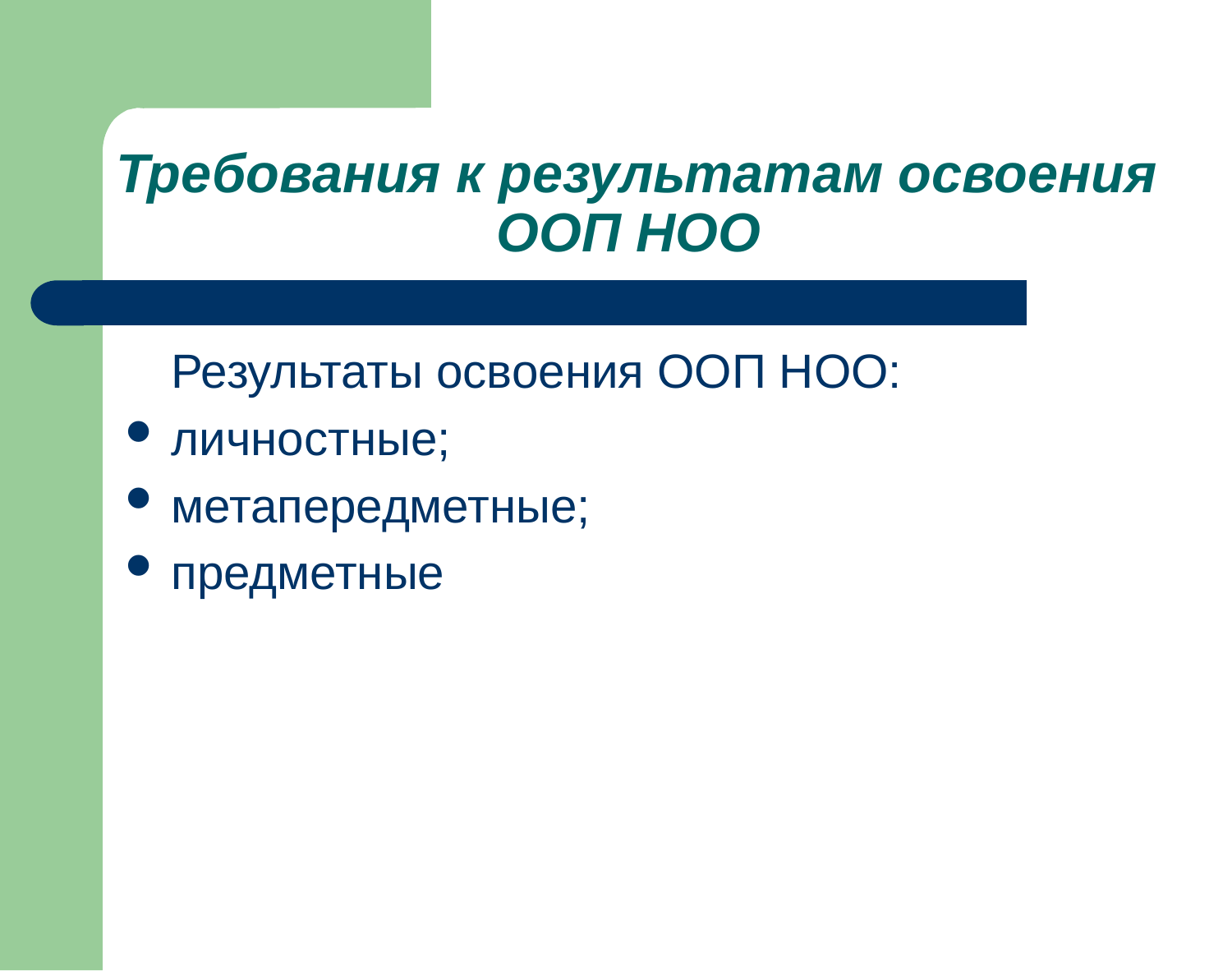

# Требования к результатам освоения ООП НОО
	Результаты освоения ООП НОО:
личностные;
метапередметные;
предметные